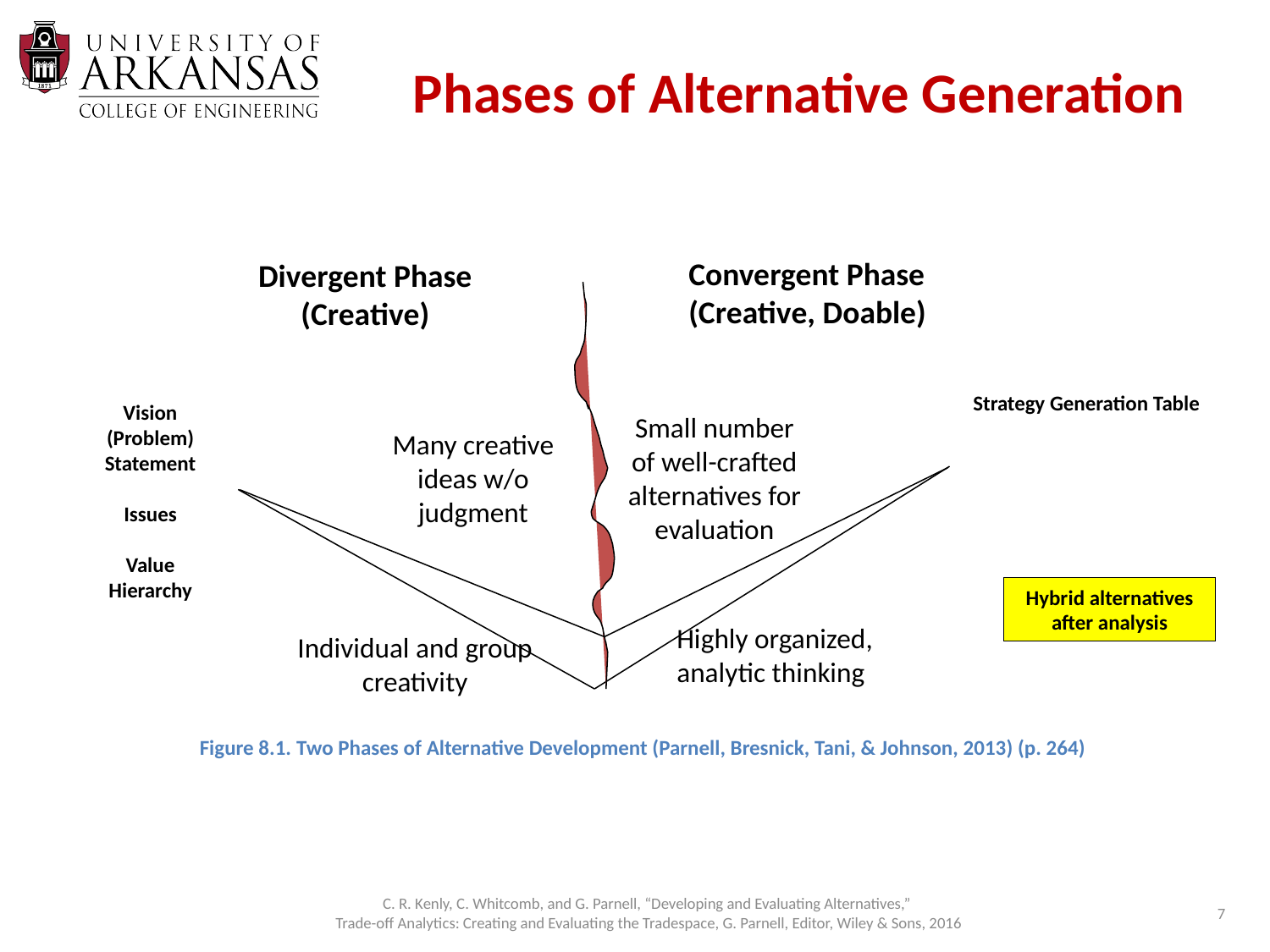

Phases of Alternative Generation
Convergent Phase
(Creative, Doable)
Divergent Phase
(Creative)

Strategy Generation Table
Vision (Problem) Statement

Issues

Value Hierarchy
Small number of well-crafted
alternatives for evaluation
Many creative ideas w/o judgment
Highly organized, analytic thinking
Individual and group creativity
Hybrid alternatives after analysis
Figure 8.1. Two Phases of Alternative Development (Parnell, Bresnick, Tani, & Johnson, 2013) (p. 264)
7
C. R. Kenly, C. Whitcomb, and G. Parnell, “Developing and Evaluating Alternatives,”
Trade-off Analytics: Creating and Evaluating the Tradespace, G. Parnell, Editor, Wiley & Sons, 2016